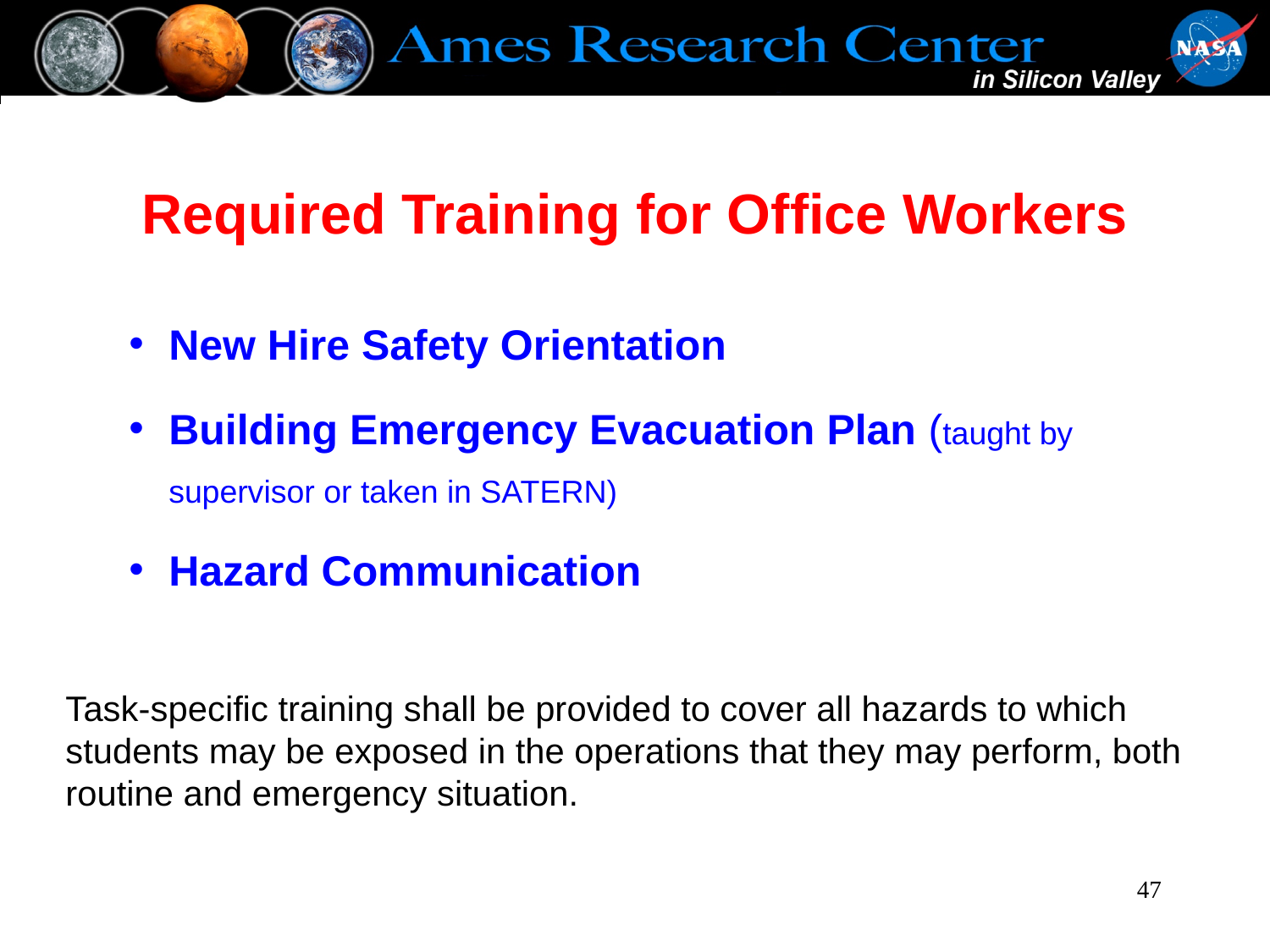

# Required Training for Office Workers
New Hire Safety Orientation
Building Emergency Evacuation Plan (taught by supervisor or taken in SATERN)
Hazard Communication

Task-specific training shall be provided to cover all hazards to which students may be exposed in the operations that they may perform, both routine and emergency situation.

47